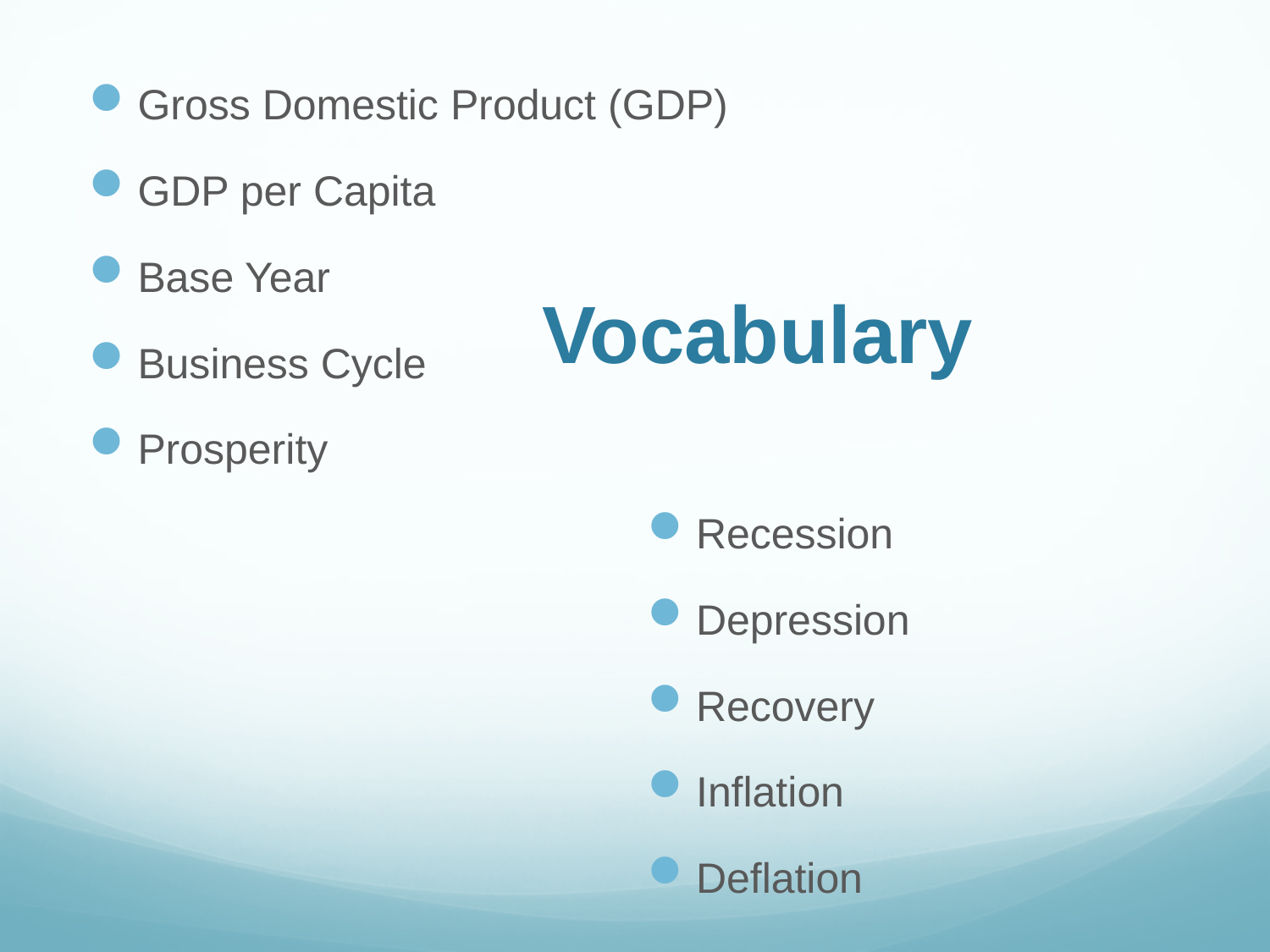

Gross Domestic Product (GDP)
GDP per Capita
Base Year
Business Cycle
Prosperity
# Vocabulary
Recession
Depression
Recovery
Inflation
Deflation